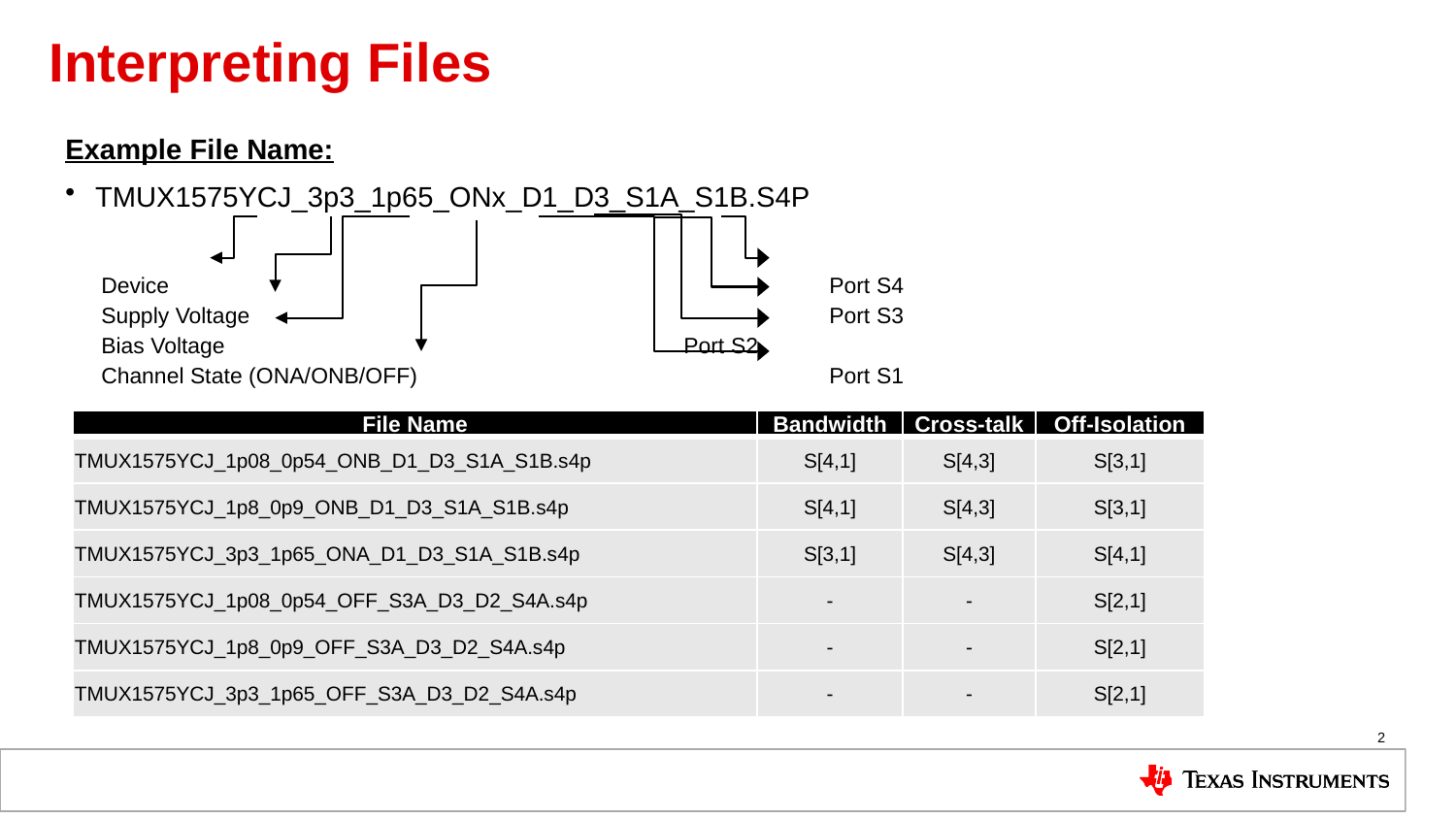

# Interpreting Files
Example File Name:
TMUX1575YCJ_3p3_1p65_ONx_D1_D3_S1A_S1B.S4P

Device					Port S4
Supply Voltage				Port S3
Bias Voltage				Port S2
Channel State (ONA/ONB/OFF)			Port S1
| File Name | Bandwidth | Cross-talk | Off-Isolation |
| --- | --- | --- | --- |
| TMUX1575YCJ\_1p08\_0p54\_ONB\_D1\_D3\_S1A\_S1B.s4p | S[4,1] | S[4,3] | S[3,1] |
| TMUX1575YCJ\_1p8\_0p9\_ONB\_D1\_D3\_S1A\_S1B.s4p | S[4,1] | S[4,3] | S[3,1] |
| TMUX1575YCJ\_3p3\_1p65\_ONA\_D1\_D3\_S1A\_S1B.s4p | S[3,1] | S[4,3] | S[4,1] |
| TMUX1575YCJ\_1p08\_0p54\_OFF\_S3A\_D3\_D2\_S4A.s4p | - | - | S[2,1] |
| TMUX1575YCJ\_1p8\_0p9\_OFF\_S3A\_D3\_D2\_S4A.s4p | - | - | S[2,1] |
| TMUX1575YCJ\_3p3\_1p65\_OFF\_S3A\_D3\_D2\_S4A.s4p | - | - | S[2,1] |
2